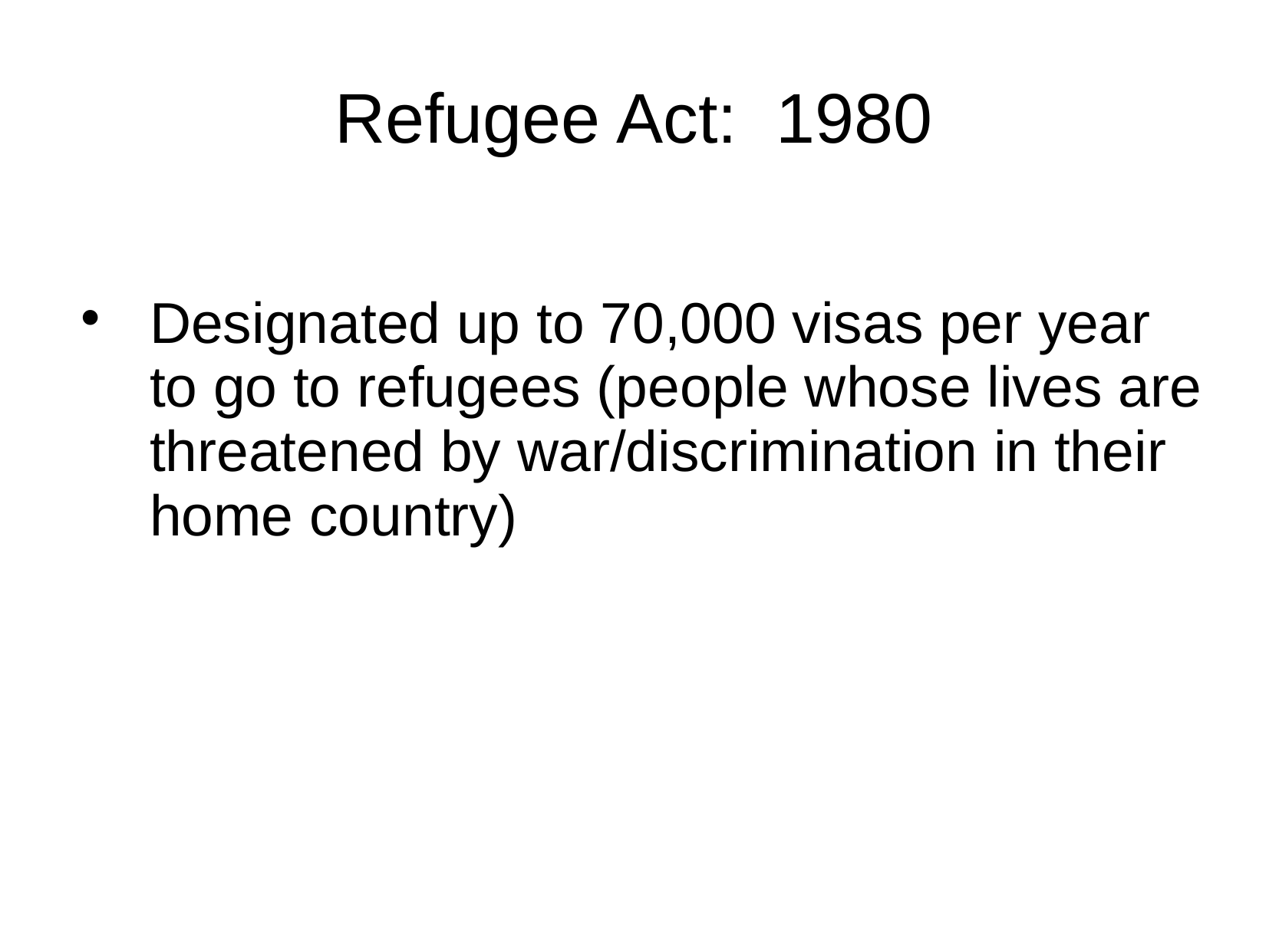

# Refugee Act:  1980
Designated up to 70,000 visas per year to go to refugees (people whose lives are threatened by war/discrimination in their home country)